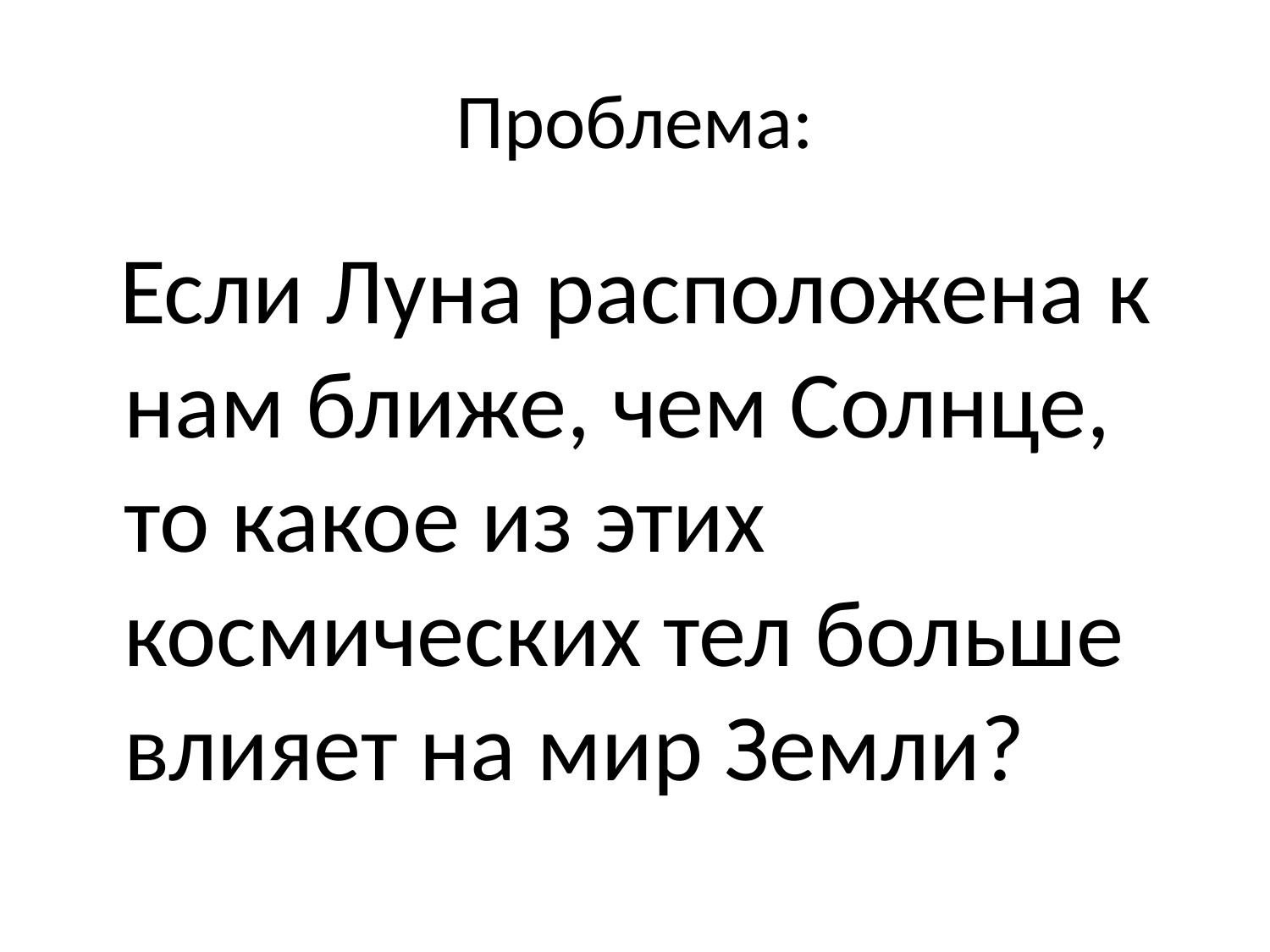

# Проблема:
  Если Луна расположена к нам ближе, чем Солнце, то какое из этих космических тел больше влияет на мир Земли?